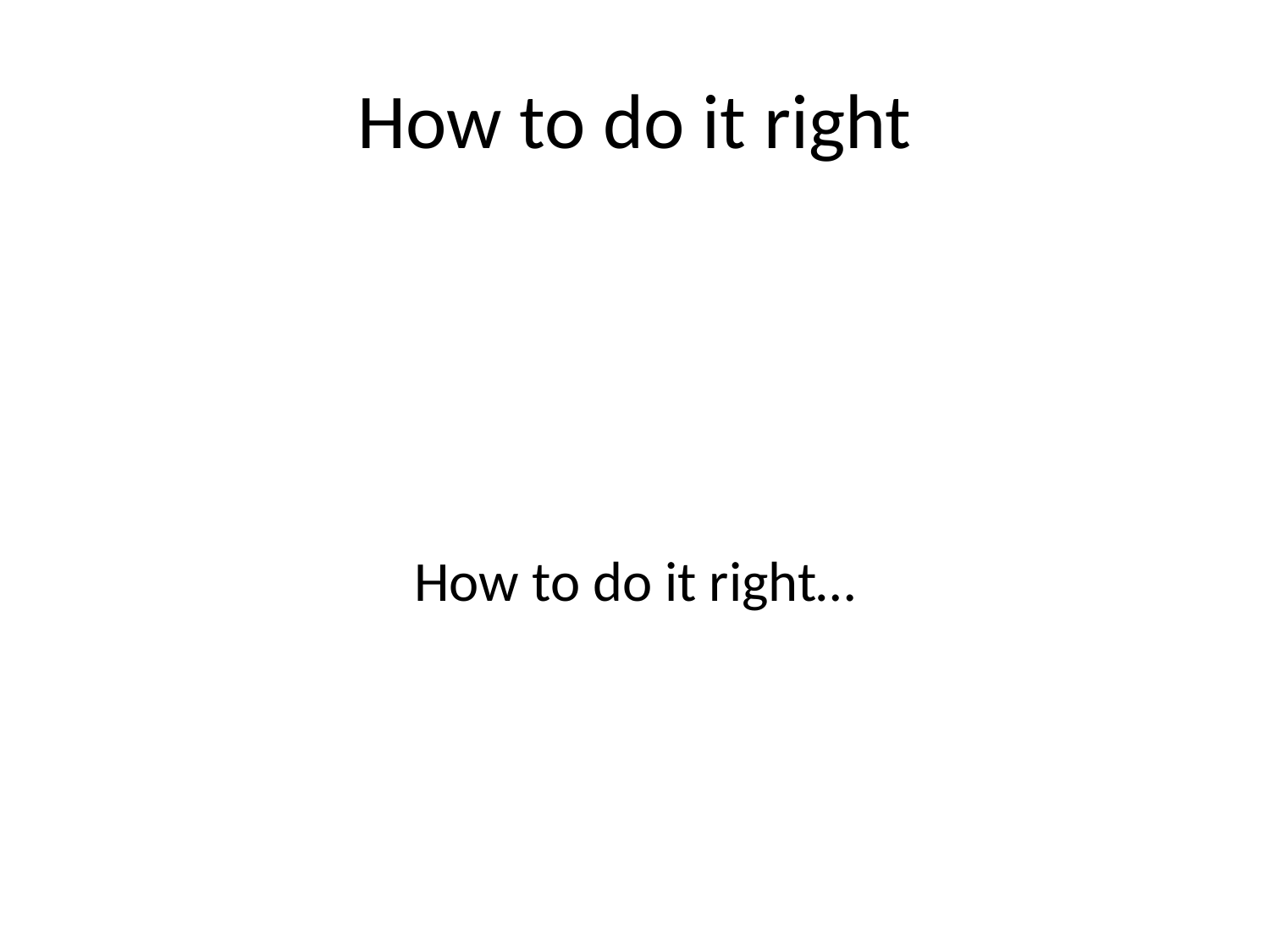

# How to do it right

How to do it right…